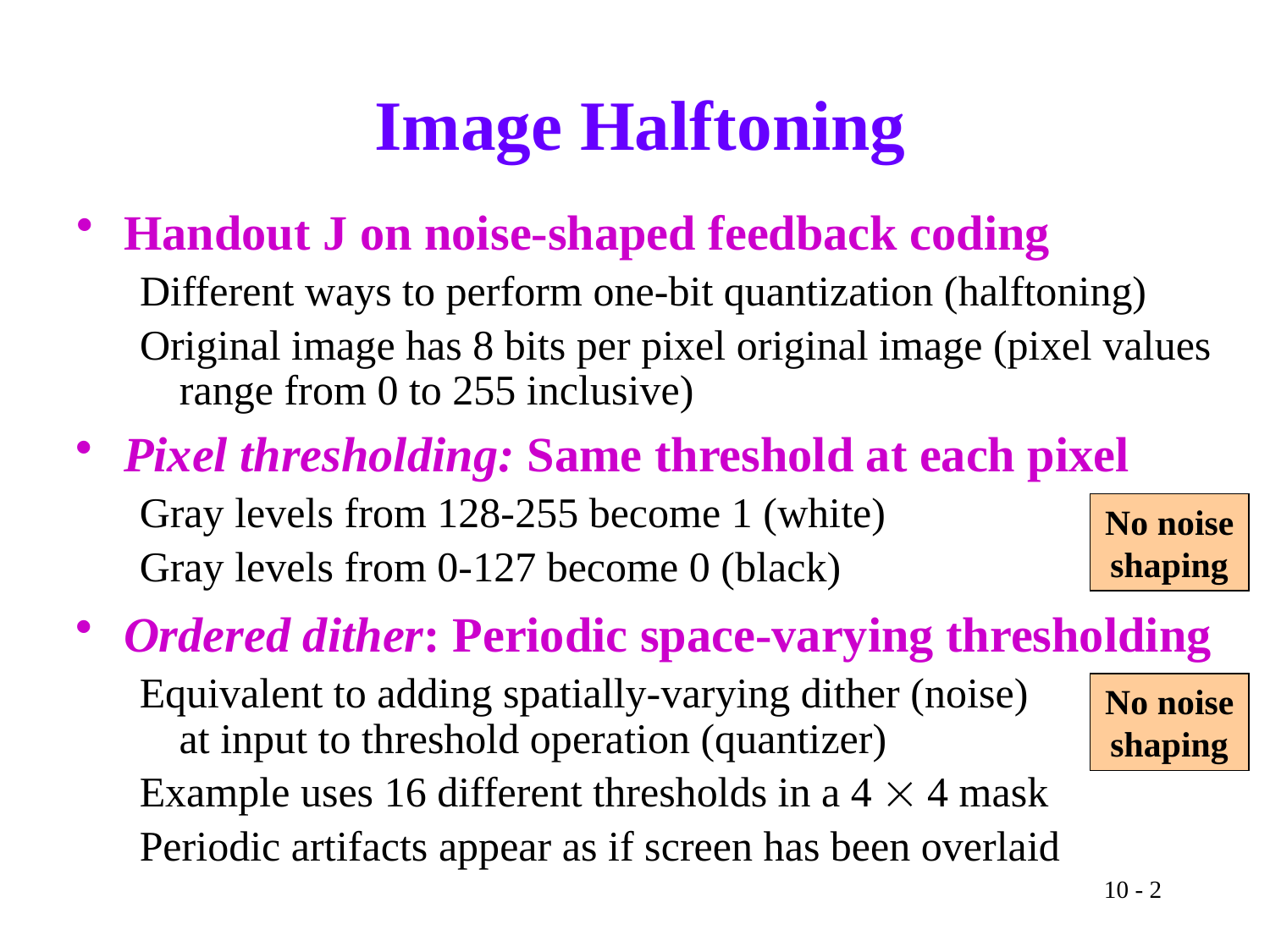

# Image Halftoning
Handout J on noise-shaped feedback coding
Different ways to perform one-bit quantization (halftoning)
Original image has 8 bits per pixel original image (pixel values range from 0 to 255 inclusive)
Pixel thresholding: Same threshold at each pixel
Gray levels from 128-255 become 1 (white)
Gray levels from 0-127 become 0 (black)
No noise shaping
Ordered dither: Periodic space-varying thresholding
Equivalent to adding spatially-varying dither (noise)
at input to threshold operation (quantizer)
Example uses 16 different thresholds in a 4 × 4 mask
Periodic artifacts appear as if screen has been overlaid
No noise shaping
10 - 2